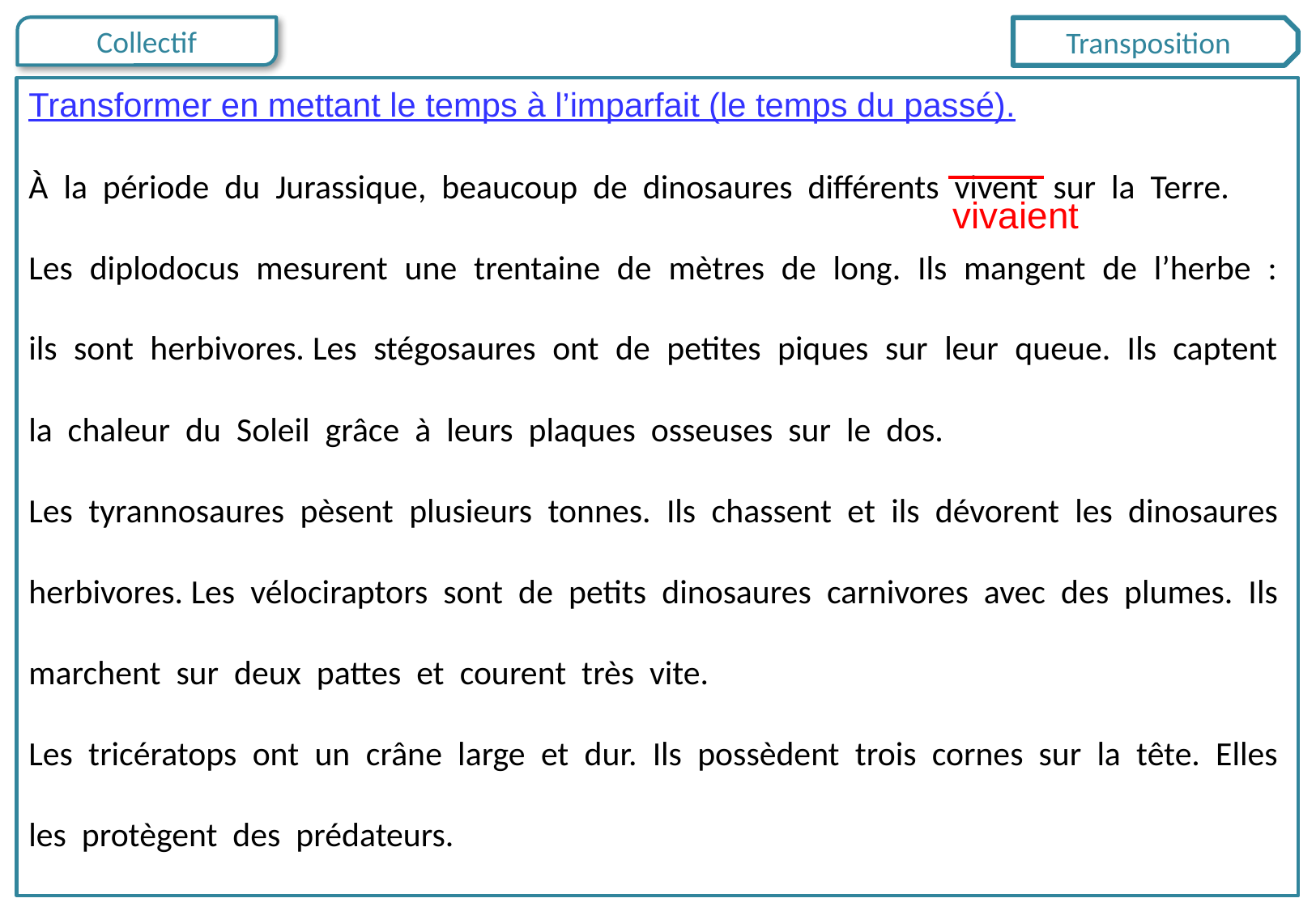

Transposition
Transformer en mettant le temps à l’imparfait (le temps du passé).
À  la  période  du  Jurassique,  beaucoup  de  dinosaures  différents  vivent  sur  la  Terre.
Les  diplodocus  mesurent  une  trentaine  de  mètres  de  long.  Ils  mangent  de  l’herbe  :  ils  sont  herbivores. Les  stégosaures  ont  de  petites  piques  sur  leur  queue.  Ils  captent  la  chaleur  du  Soleil  grâce  à  leurs  plaques  osseuses  sur  le  dos.
Les  tyrannosaures  pèsent  plusieurs  tonnes.  Ils  chassent  et  ils  dévorent  les  dinosaures  herbivores. Les  vélociraptors  sont  de  petits  dinosaures  carnivores  avec  des  plumes.  Ils  marchent  sur  deux  pattes  et  courent  très  vite.
Les  tricératops  ont  un  crâne  large  et  dur.  Ils  possèdent  trois  cornes  sur  la  tête.  Elles  les  protègent  des  prédateurs.
vivaient